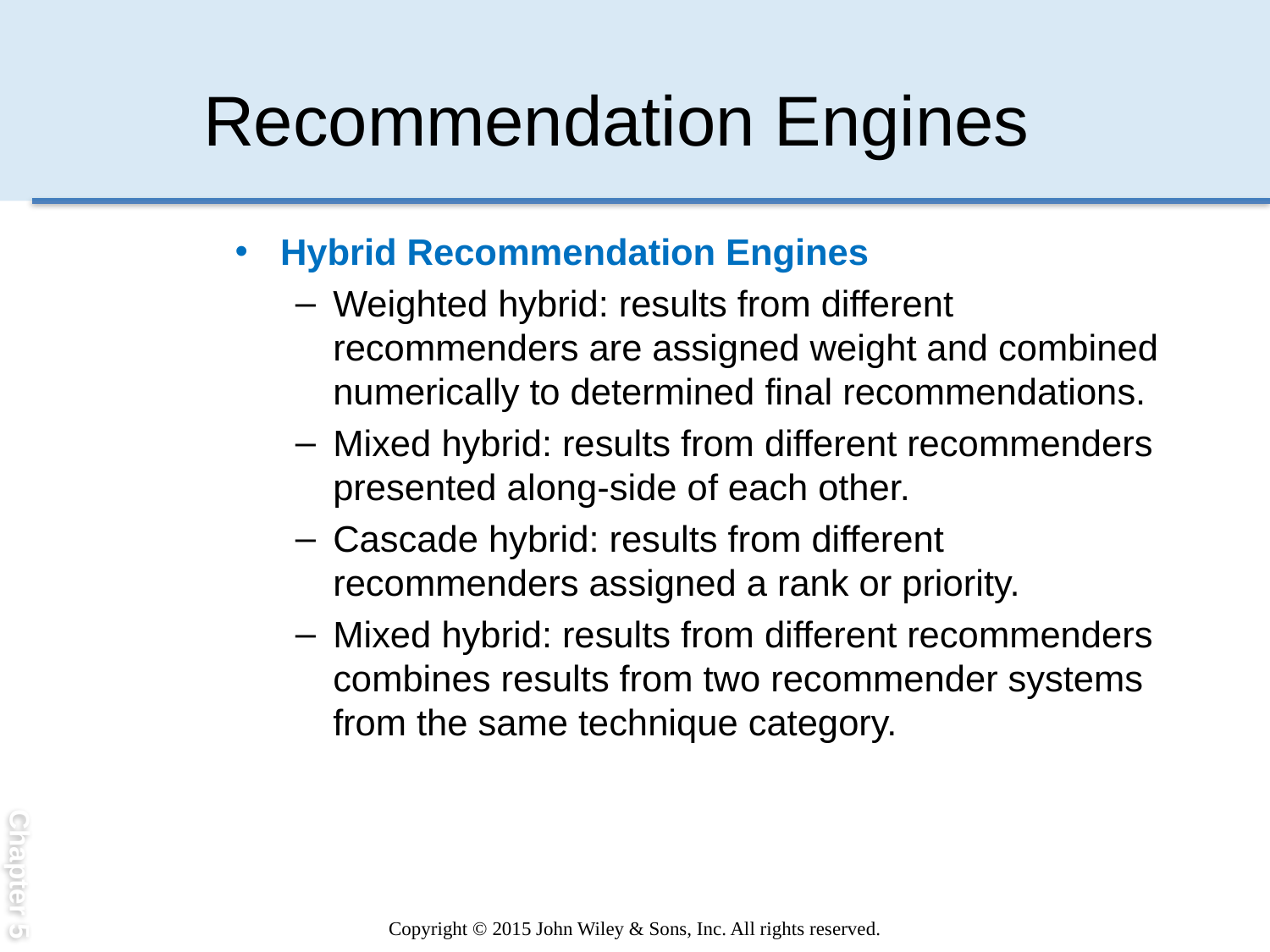

Chapter 5
# Recommendation Engines
Hybrid Recommendation Engines
Weighted hybrid: results from different recommenders are assigned weight and combined numerically to determined final recommendations.
Mixed hybrid: results from different recommenders presented along-side of each other.
Cascade hybrid: results from different recommenders assigned a rank or priority.
Mixed hybrid: results from different recommenders combines results from two recommender systems from the same technique category.